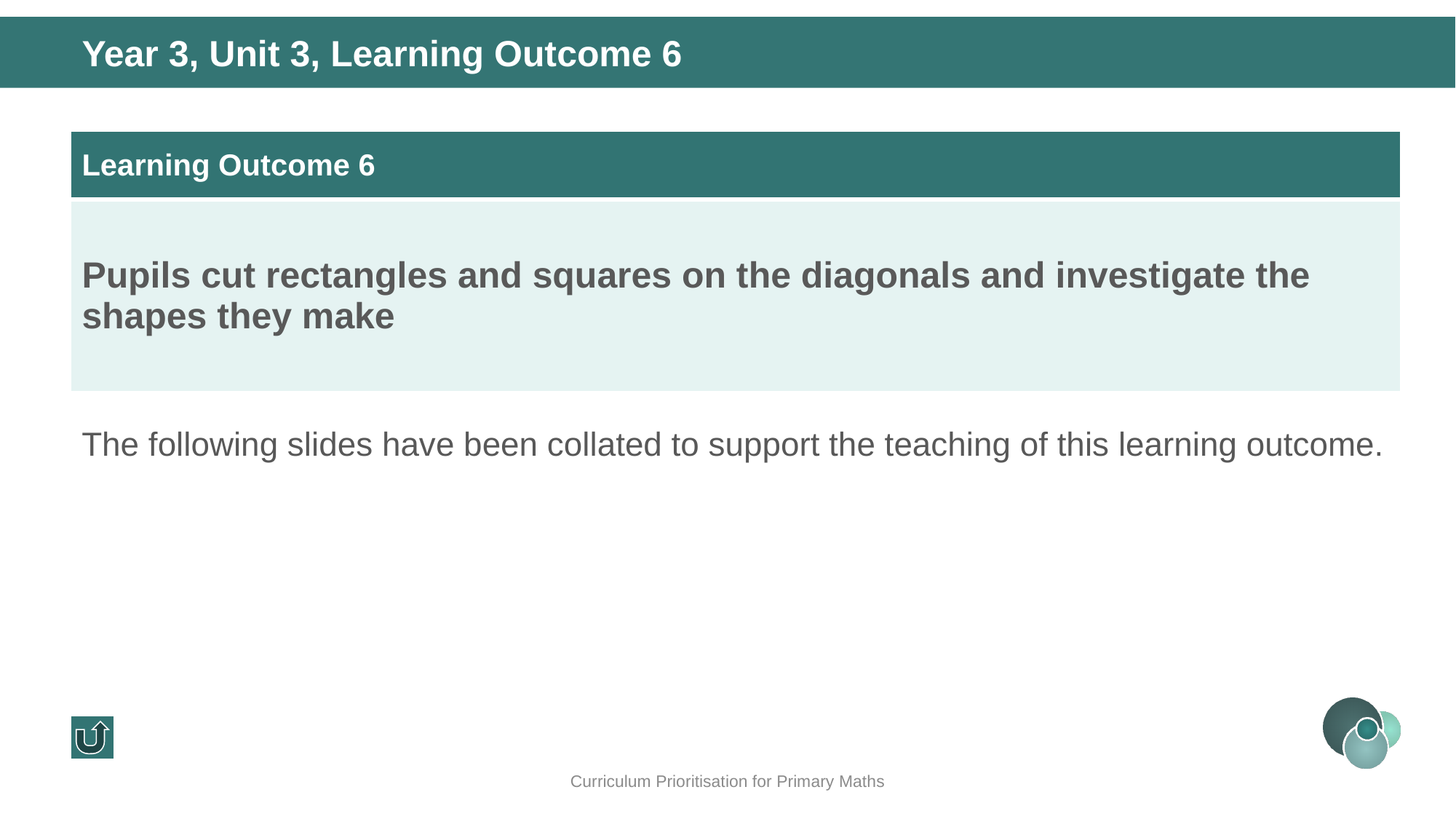

Year 3, Unit 3, Learning Outcome 6
| Learning Outcome 6 |
| --- |
| Pupils cut rectangles and squares on the diagonals and investigate the shapes they make |
The following slides have been collated to support the teaching of this learning outcome.

Curriculum Prioritisation for Primary Maths